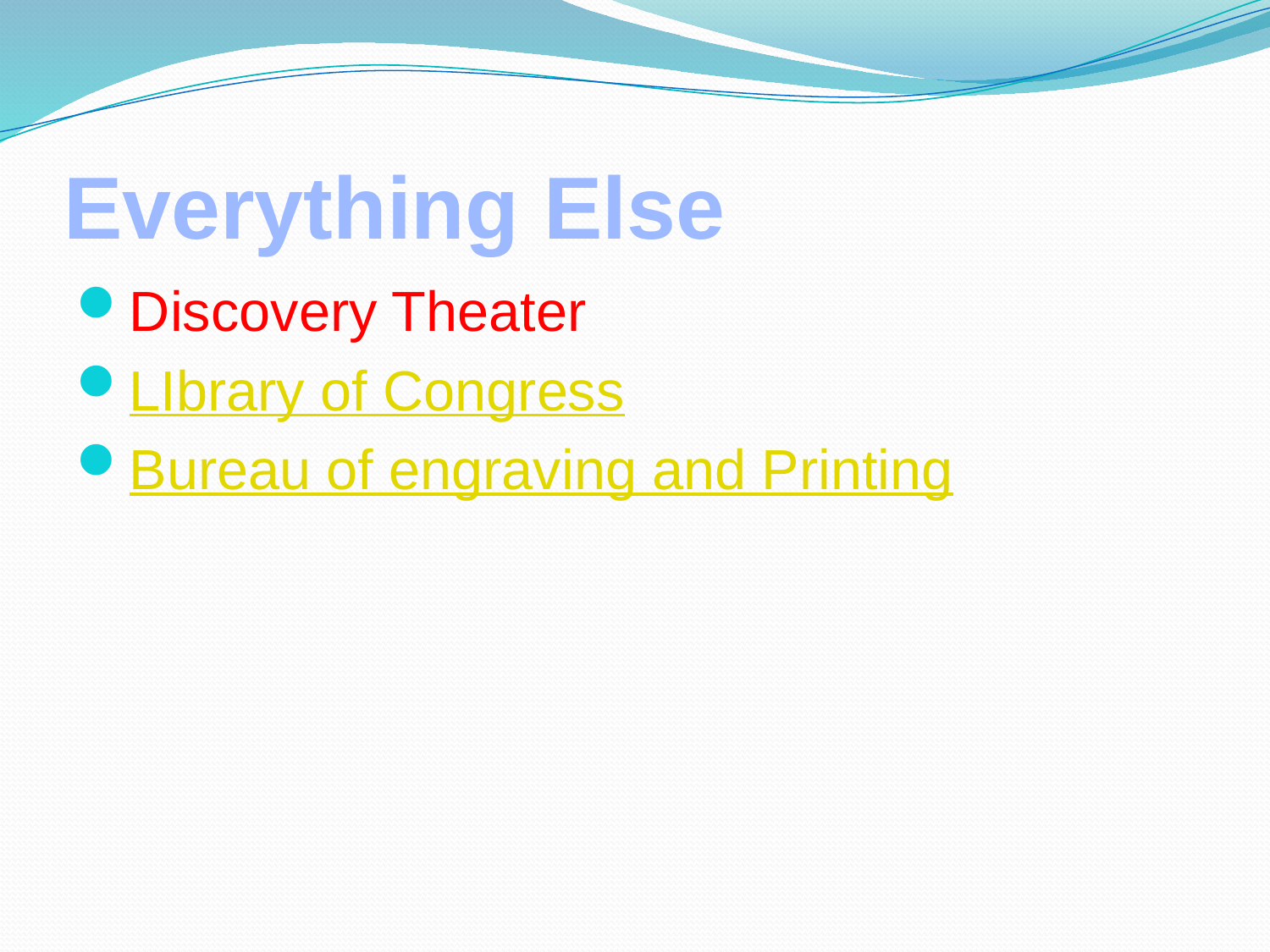

# Everything Else
Discovery Theater
LIbrary of Congress
Bureau of engraving and Printing